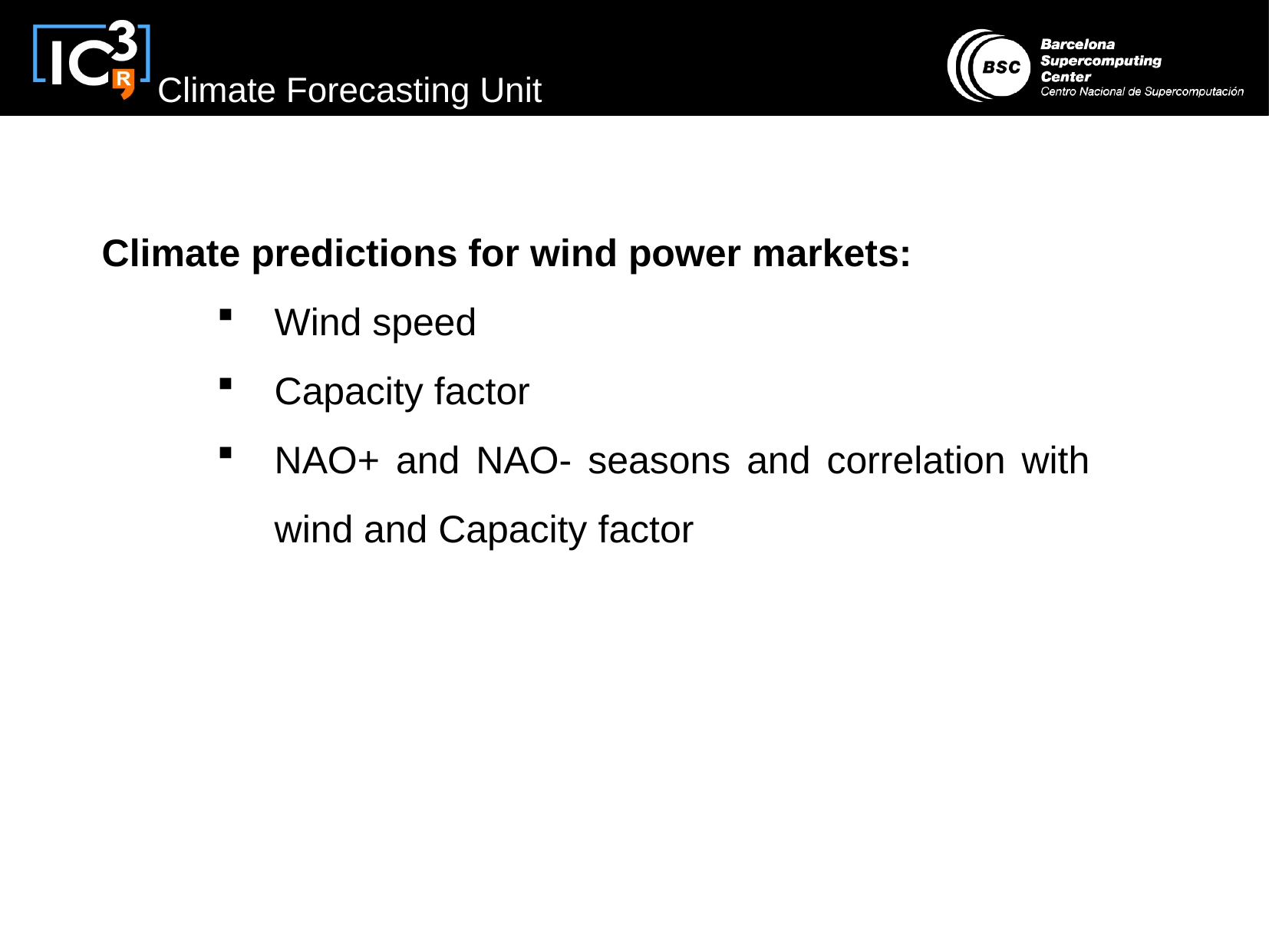

Climate predictions for wind power markets:
Wind speed
Capacity factor
NAO+ and NAO- seasons and correlation with wind and Capacity factor